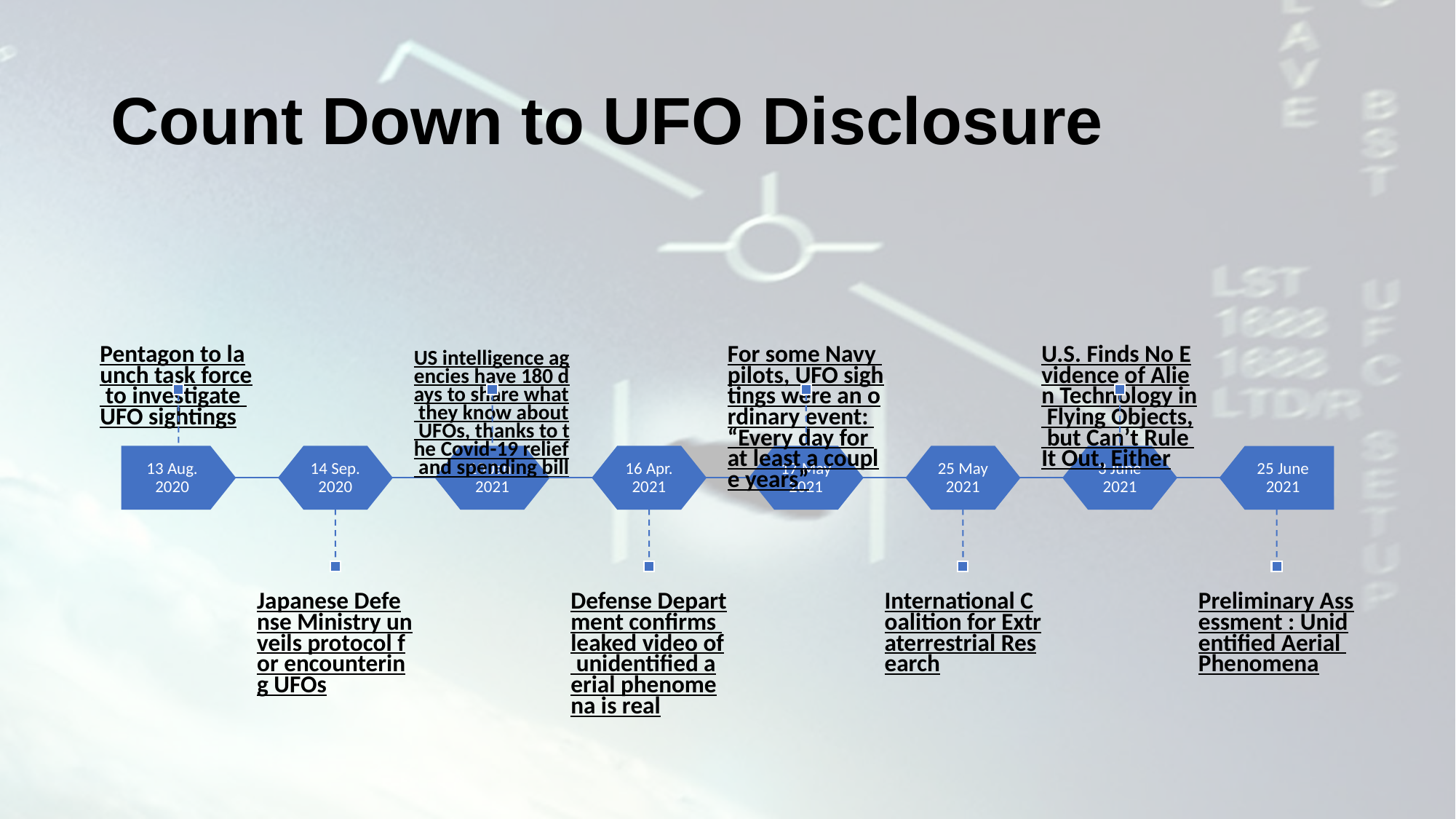

# Count Down to UFO Disclosure
13 Aug. 2020
Pentagon to launch task force to investigate UFO sightings
14 Sep. 2020
Japanese Defense Ministry unveils protocol for encountering UFOs
10 Jan. 2021
US intelligence agencies have 180 days to share what they know about UFOs, thanks to the Covid-19 relief and spending bill
16 Apr. 2021
Defense Department confirms leaked video of unidentified aerial phenomena is real
17 May 2021
For some Navy pilots, UFO sightings were an ordinary event: “Every day for at least a couple years”
25 May 2021
International Coalition for Extraterrestrial Research
3 June 2021
U.S. Finds No Evidence of Alien Technology in Flying Objects, but Can’t Rule It Out, Either
25 June 2021
Preliminary Assessment : Unidentified Aerial Phenomena